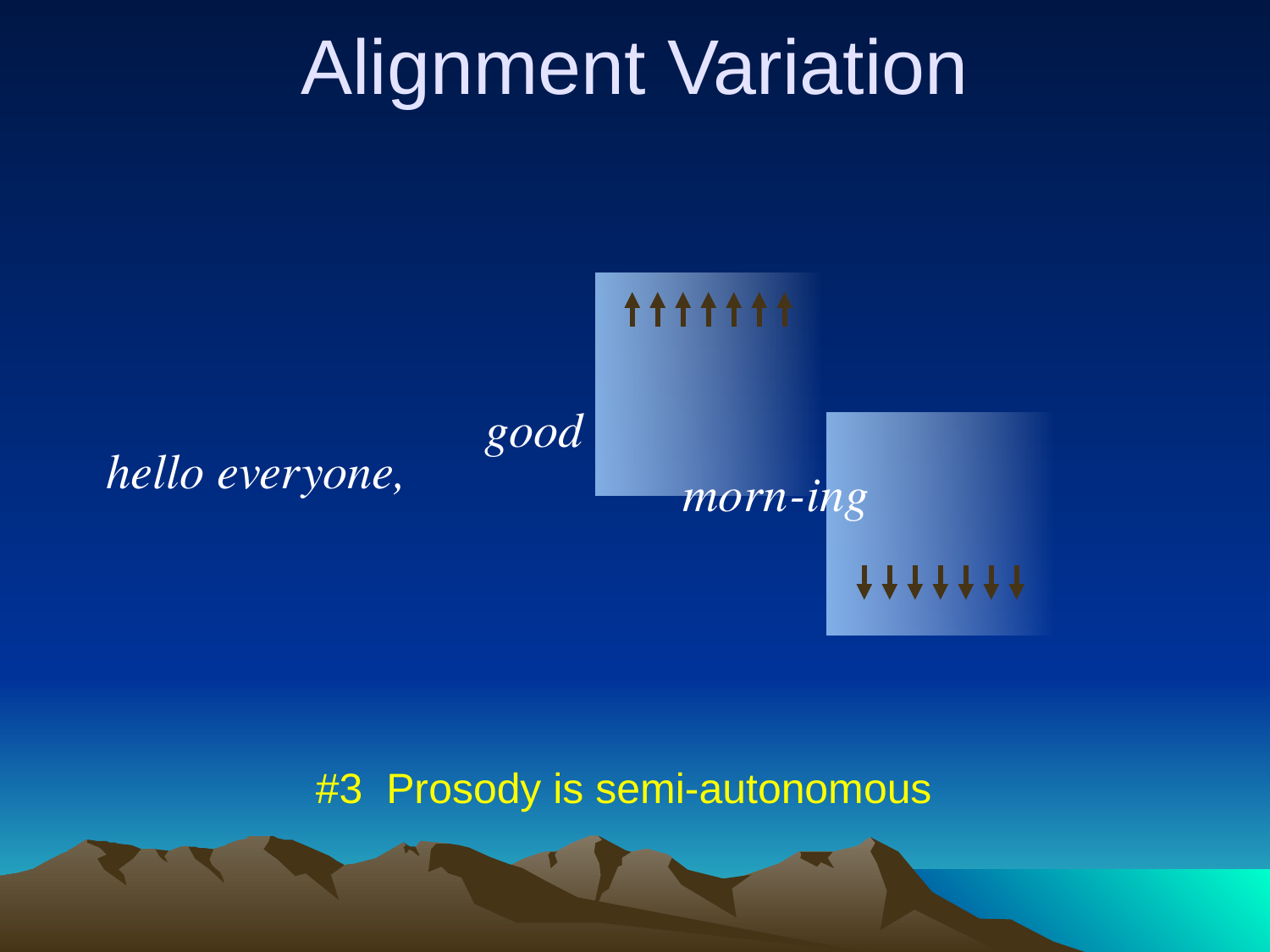

Alignment Variation

good

hello everyone,
     morn
-ing
#3  Prosody is semi-autonomous